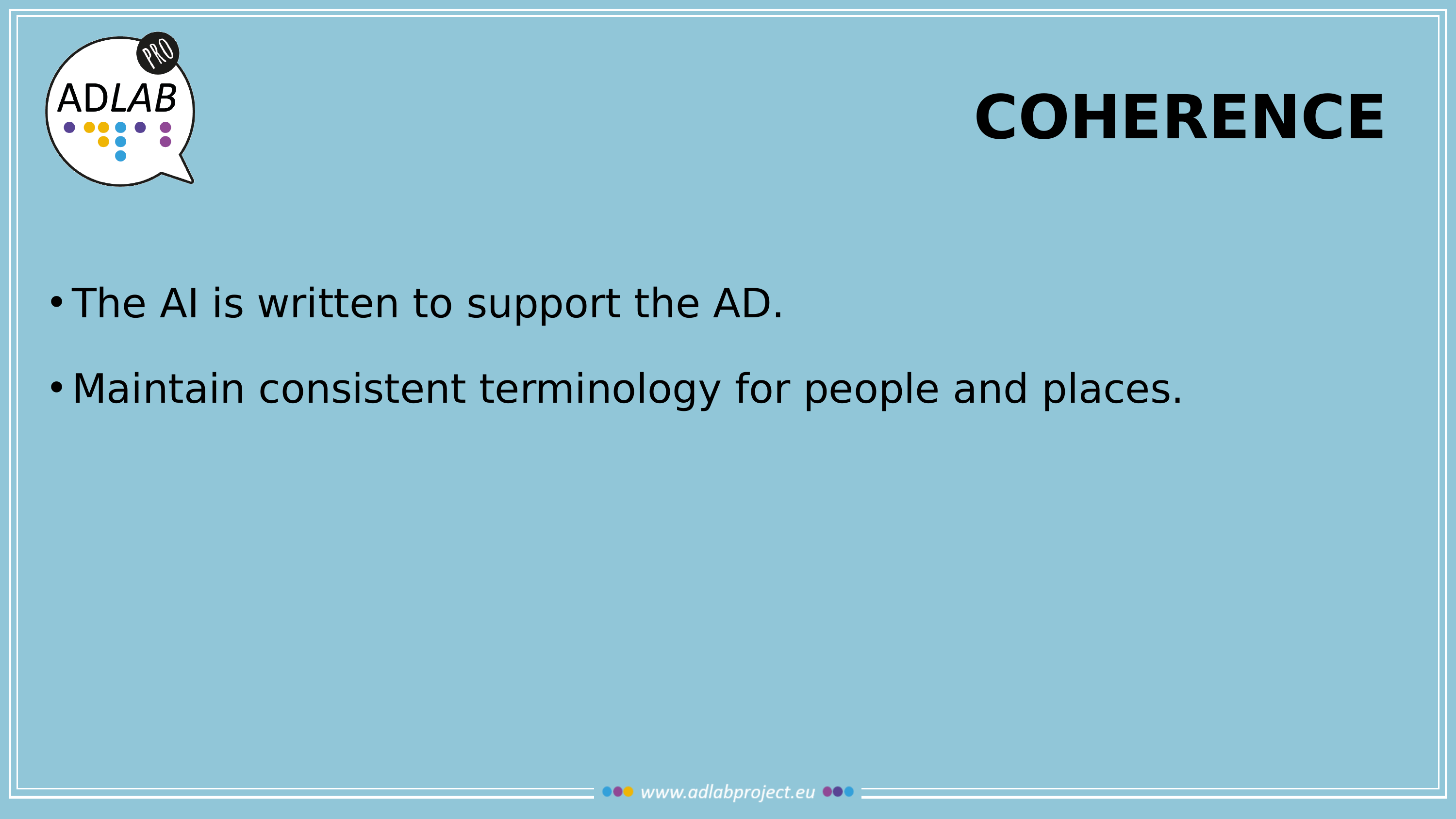

# coherence
The AI is written to support the AD.
Maintain consistent terminology for people and places.